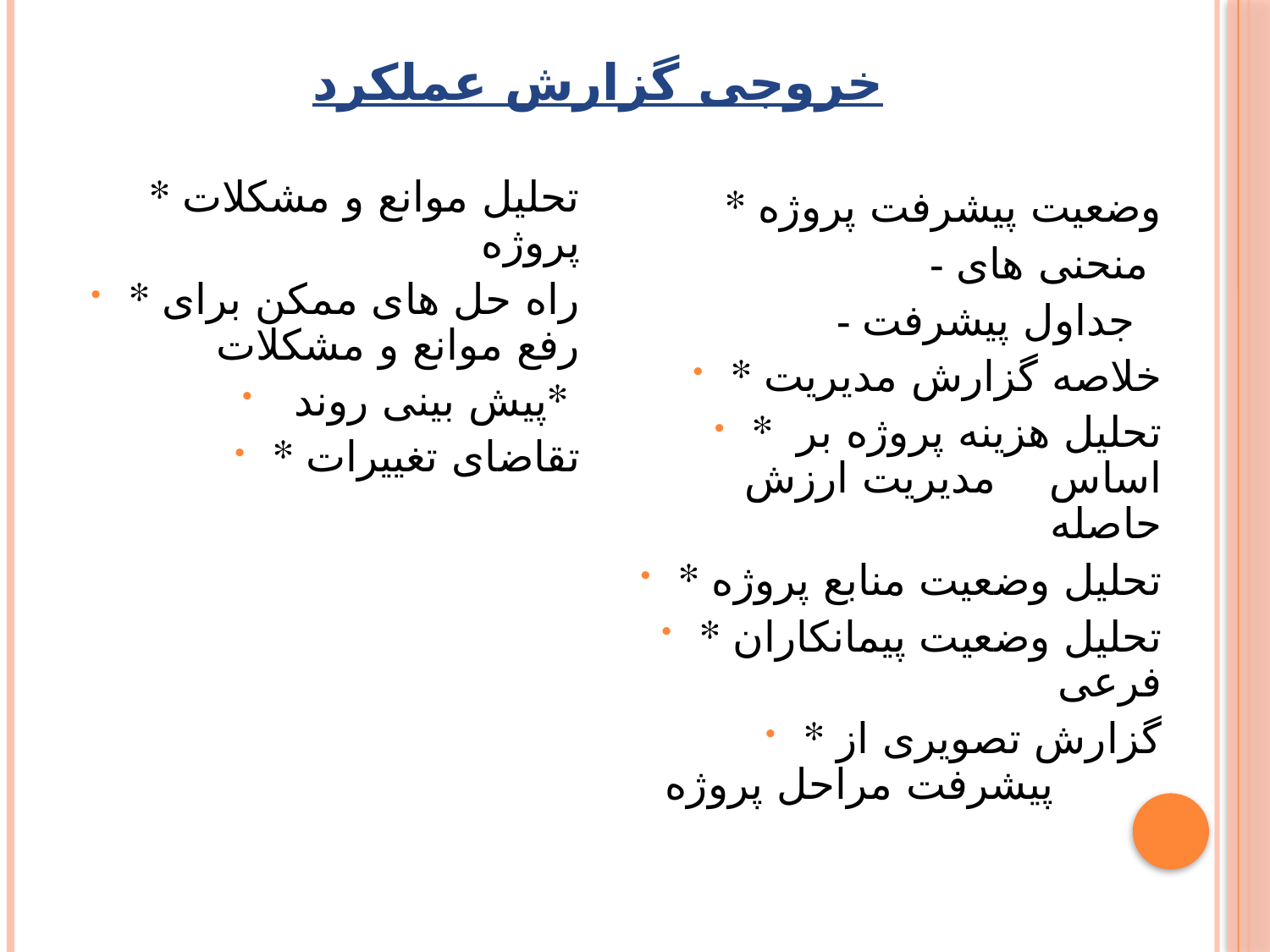

# خروجی گزارش عملكرد
* تحلیل موانع و مشکلات پروژه
* راه حل های ممکن برای رفع موانع و مشکلات
 پیش بینی روند*
* تقاضای تغییرات
* وضعیت پیشرفت پروژه
      - منحنی های
      - جداول پیشرفت
* خلاصه گزارش مدیریت
*  تحلیل هزینه پروژه بر اساس    مدیریت ارزش حاصله
* تحلیل وضعیت منابع پروژه
* تحلیل وضعیت پیمانکاران فرعی
* گزارش تصویری از پیشرفت مراحل پروژه